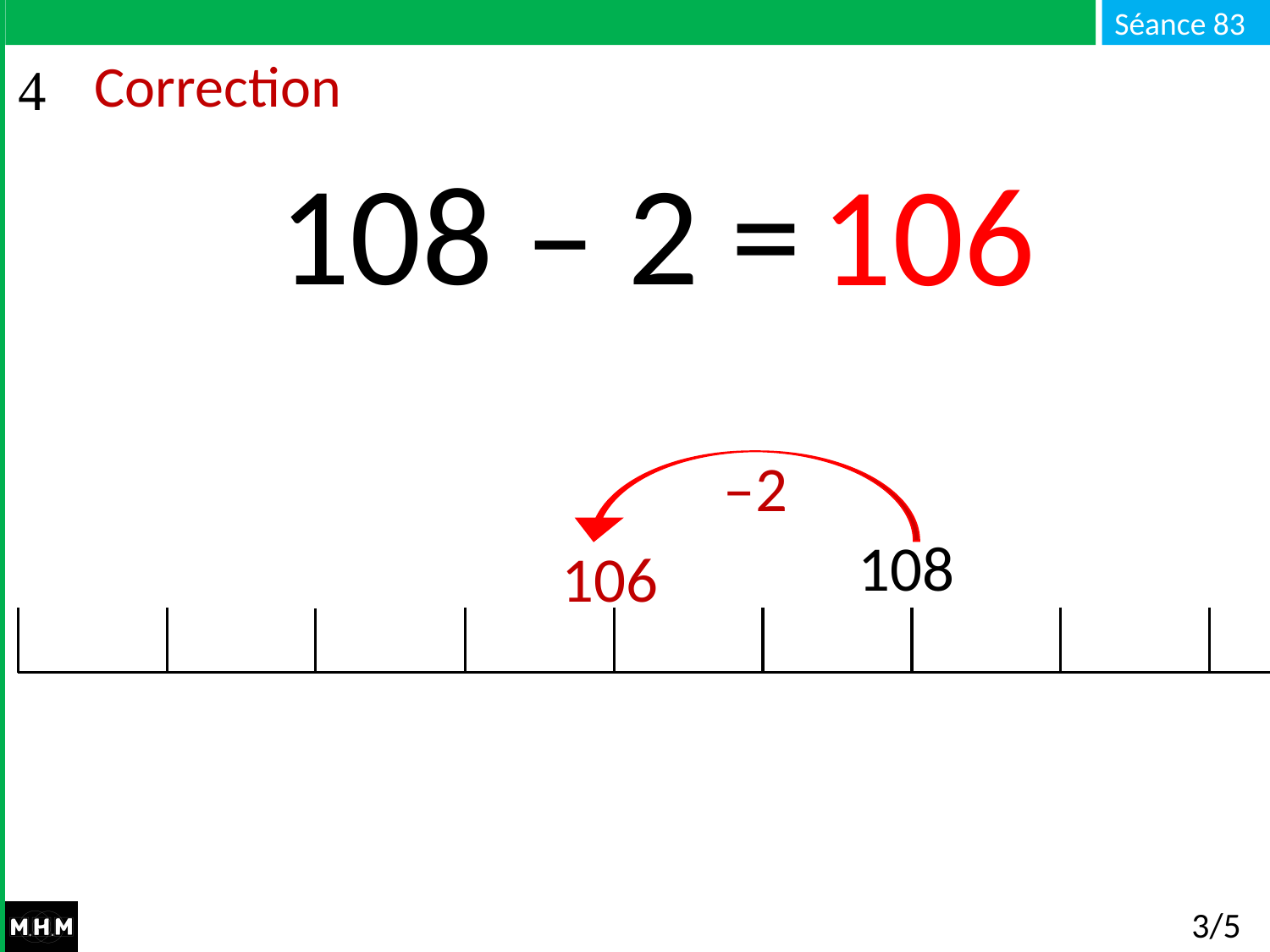

# Correction
108 – 2 = …
106
–2

108
10
106
3/5